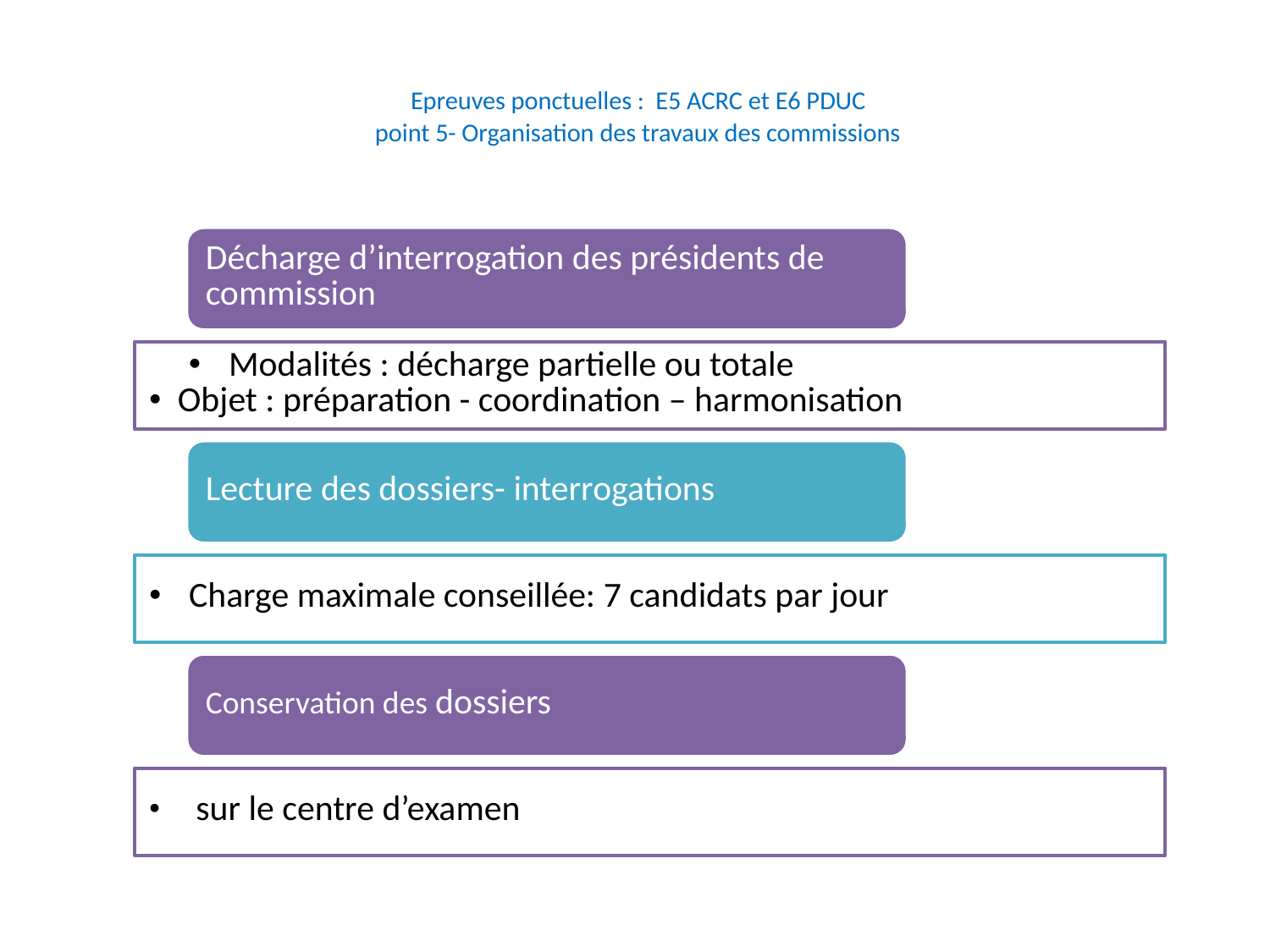

# Epreuves ponctuelles :  E5 ACRC et E6 PDUC point 5- Organisation des travaux des commissions
Décharge d’interrogation des présidents de commission
Lecture des dossiers- interrogations
  Objet : préparation - coordination – harmonisation
Modalités : décharge partielle ou totale
Charge maximale conseillée: 7 candidats par jour
Conservation des dossiers
 sur le centre d’examen